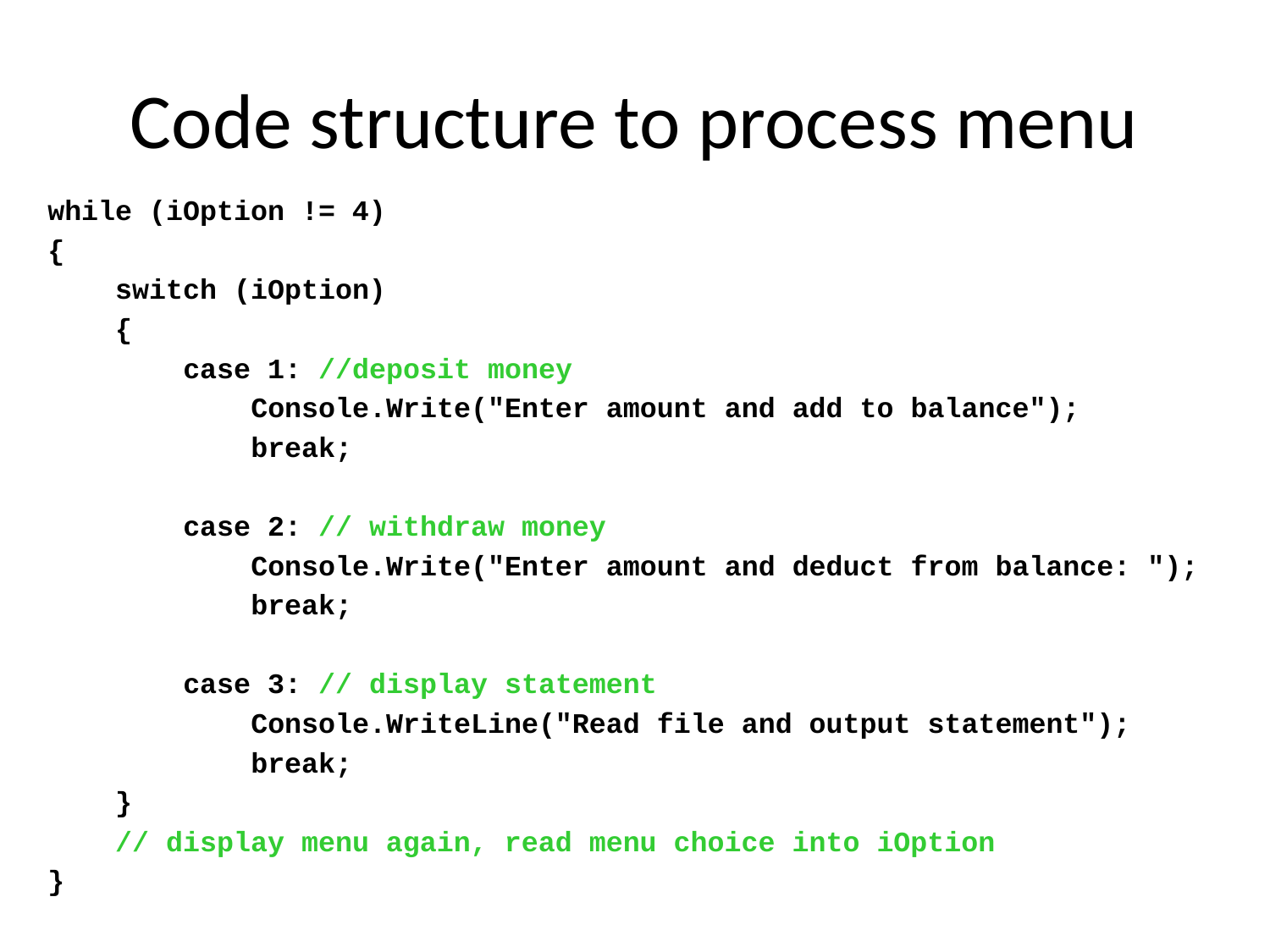

# Code structure to process menu
while (iOption != 4)
{
    switch (iOption)
    {
        case 1: //deposit money
            Console.Write("Enter amount and add to balance");
            break;

        case 2: // withdraw money
            Console.Write("Enter amount and deduct from balance: ");
            break;

        case 3: // display statement
            Console.WriteLine("Read file and output statement");
            break;
    }
    // display menu again, read menu choice into iOption
}